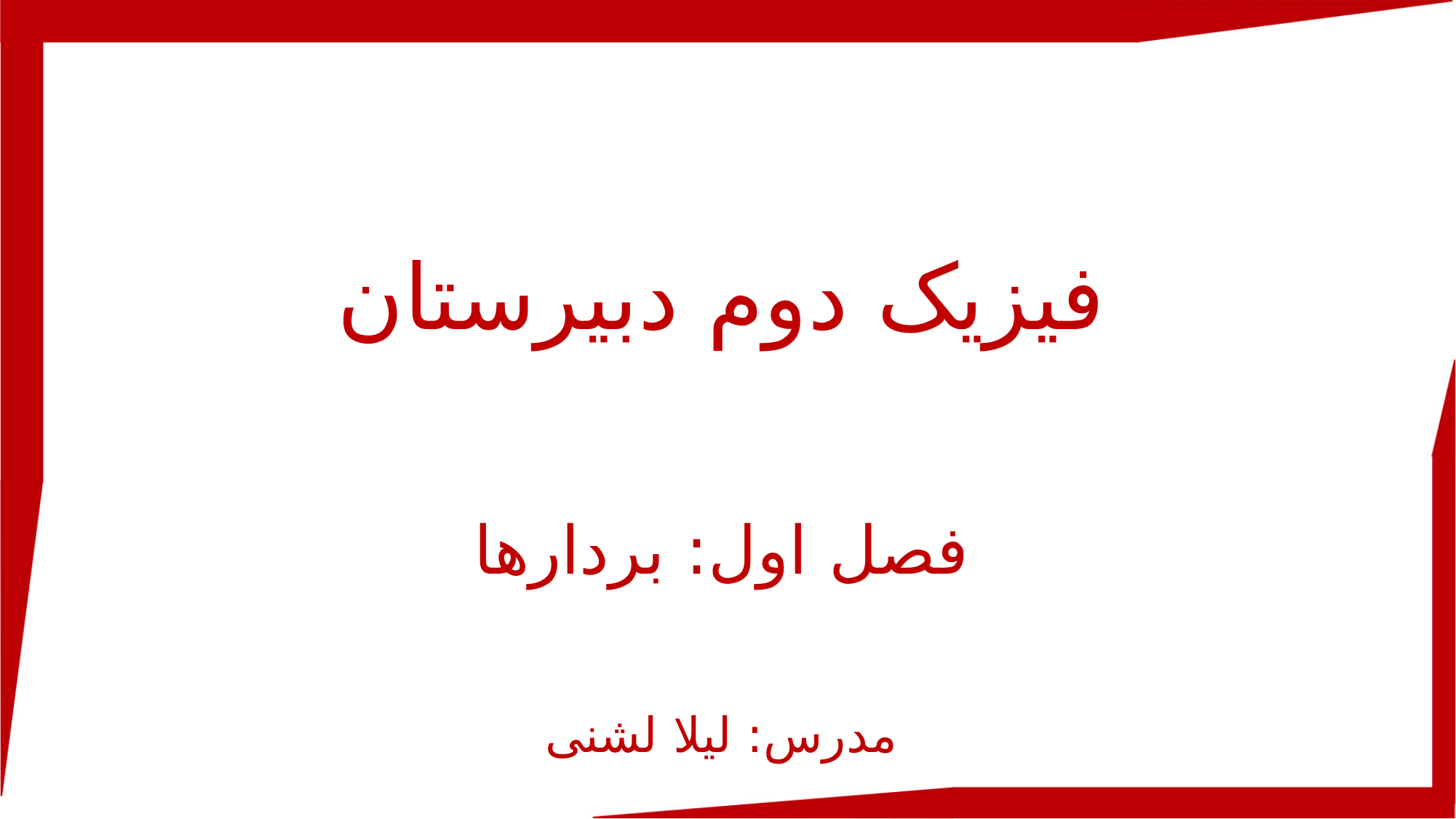

فیزیک دوم دبیرستان
فصل اول: بردارها
مدرس: لیلا لشنی